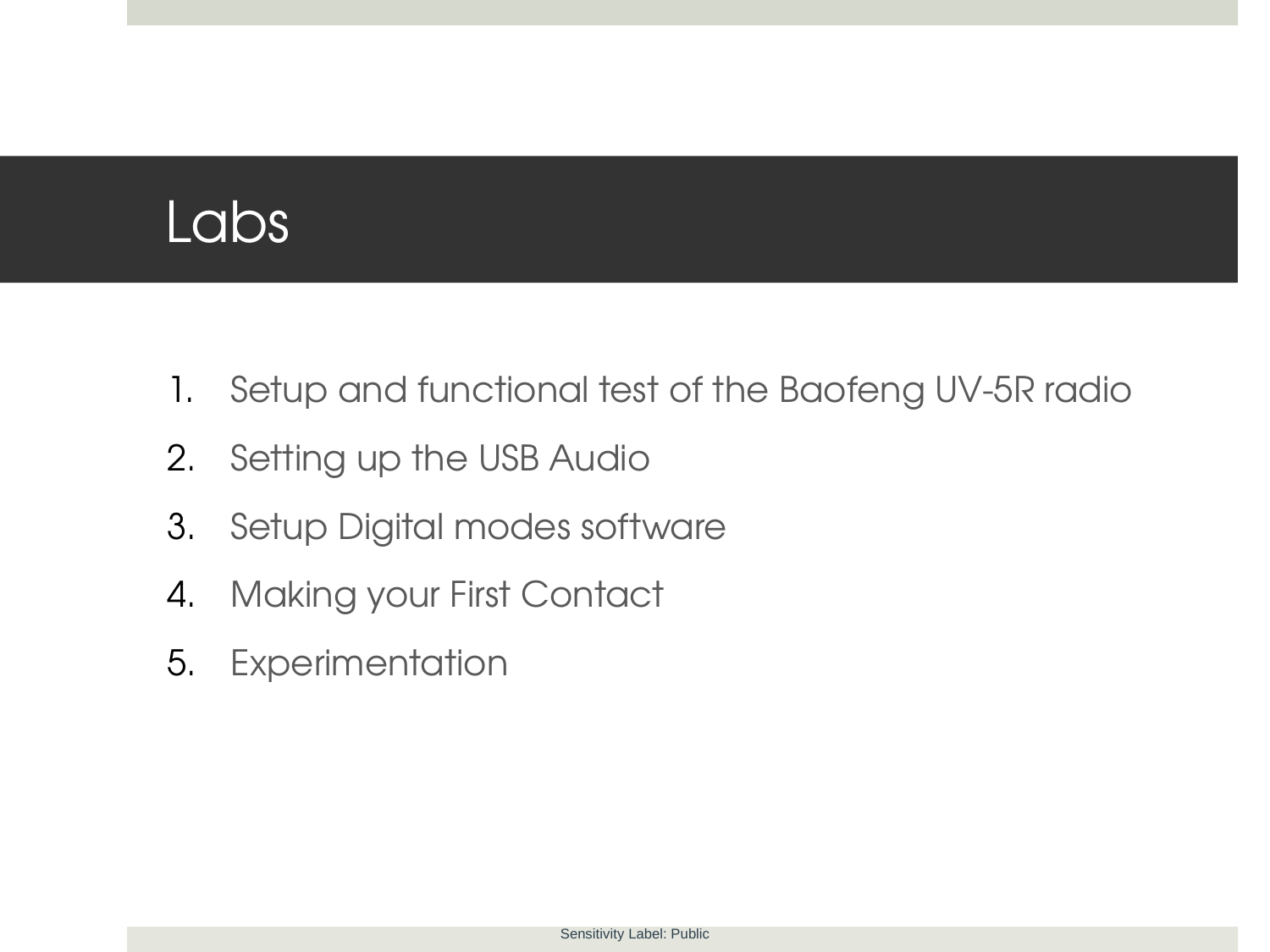

# Labs
Setup and functional test of the Baofeng UV-5R radio
Setting up the USB Audio
Setup Digital modes software
Making your First Contact
Experimentation